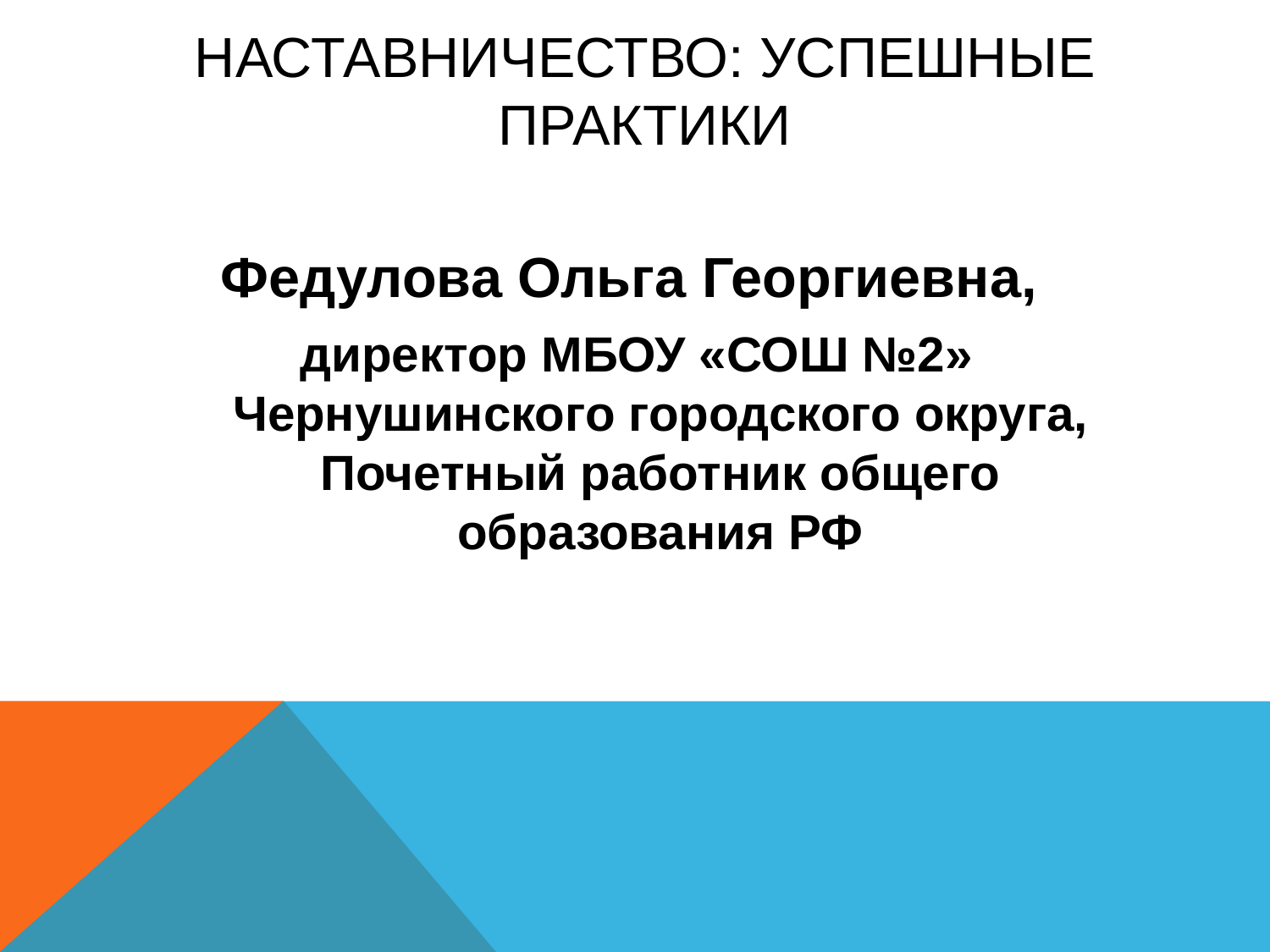

# Наставничество: успешные практики

Федулова Ольга Георгиевна,
директор МБОУ «СОШ №2» Чернушинского городского округа, Почетный работник общего образования РФ